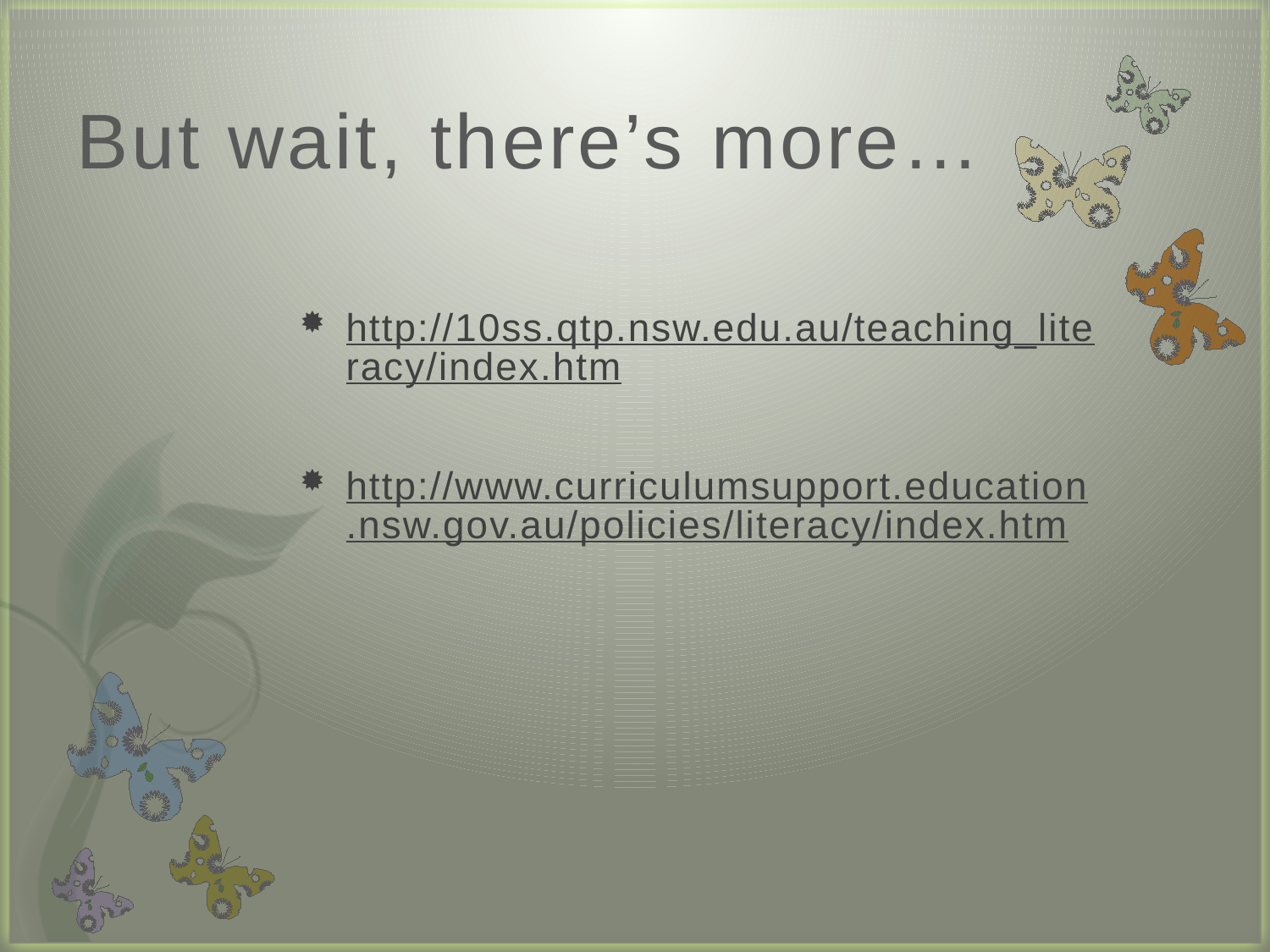

# But wait, there’s more…
http://10ss.qtp.nsw.edu.au/teaching_literacy/index.htm
http://www.curriculumsupport.education.nsw.gov.au/policies/literacy/index.htm